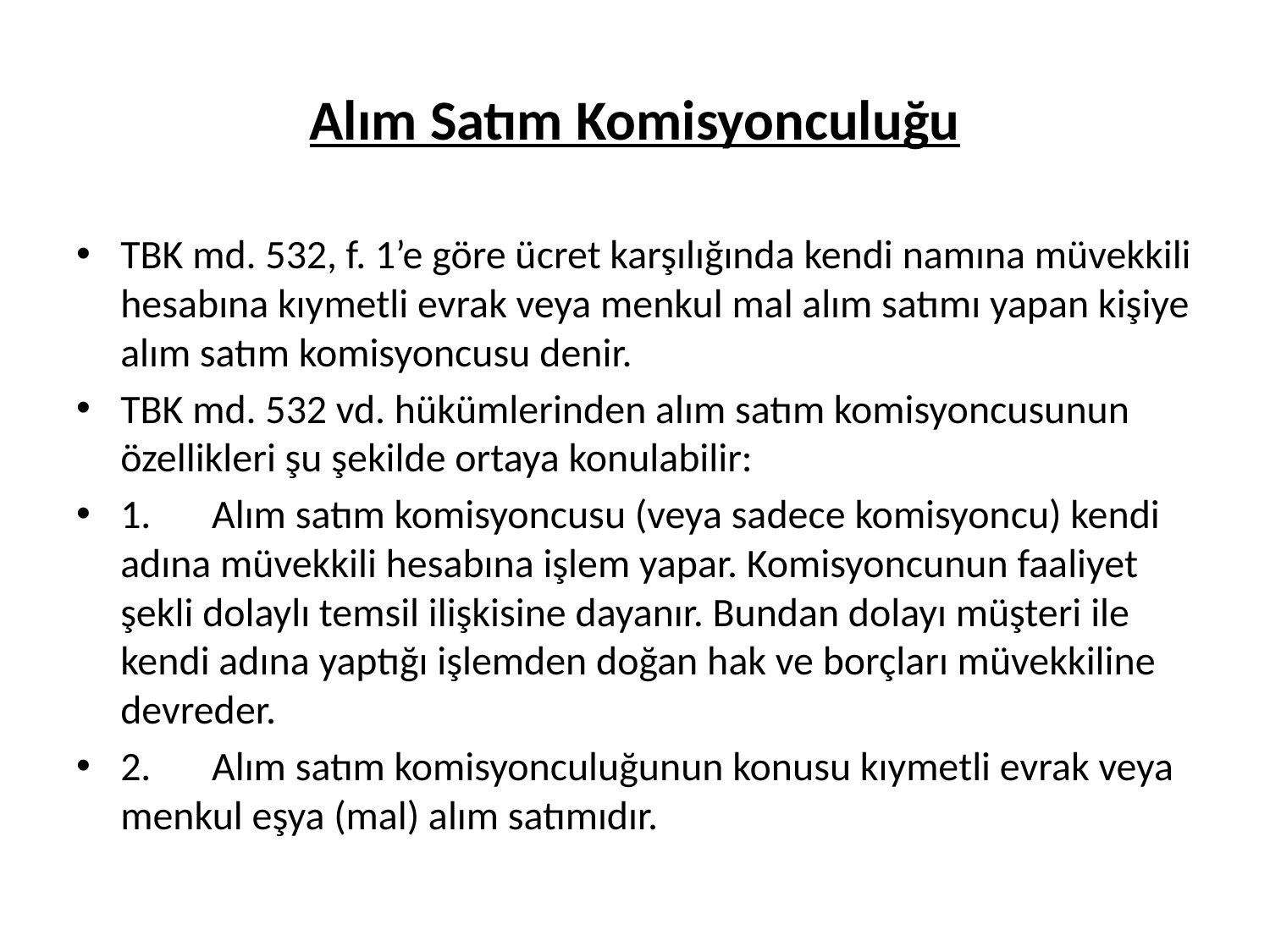

# Alım Satım Komisyonculuğu
TBK md. 532, f. 1’e göre ücret karşılığında kendi namına müvekkili hesabına kıymetli evrak veya menkul mal alım satımı yapan kişiye alım satım komisyoncusu denir.
TBK md. 532 vd. hükümlerinden alım satım komisyoncusunun özellikleri şu şekilde ortaya konulabilir:
1.	Alım satım komisyoncusu (veya sadece komisyoncu) kendi adına müvekkili hesabına işlem yapar. Komisyoncunun faaliyet şekli dolaylı temsil ilişkisine dayanır. Bundan dolayı müşteri ile kendi adına yaptığı işlemden doğan hak ve borçları müvekkiline devreder.
2.	Alım satım komisyonculuğunun konusu kıymetli evrak veya menkul eşya (mal) alım satımıdır.